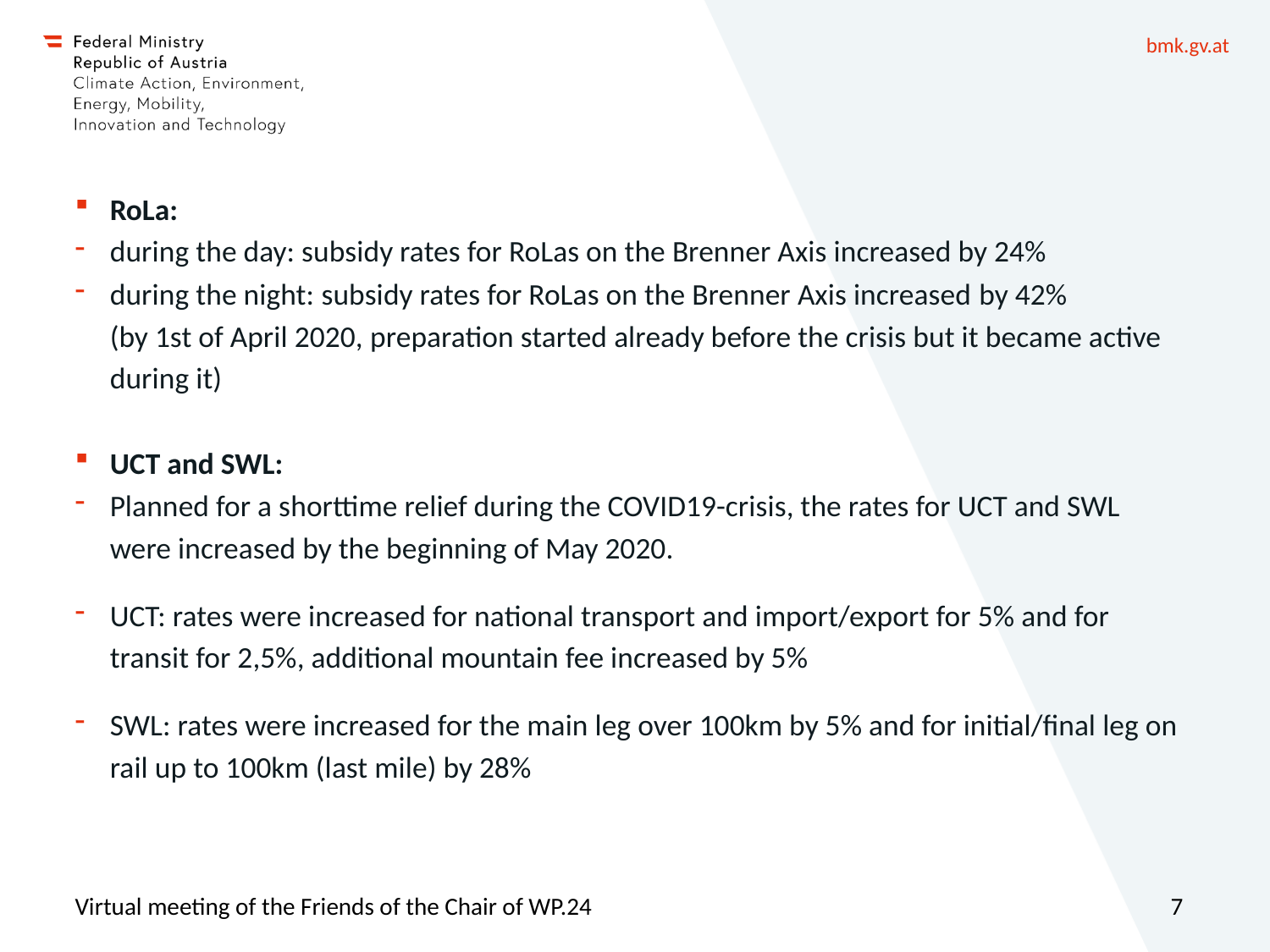

RoLa:
during the day: subsidy rates for RoLas on the Brenner Axis increased by 24%
during the night: subsidy rates for RoLas on the Brenner Axis increased by 42%
(by 1st of April 2020, preparation started already before the crisis but it became active during it)

UCT and SWL:
Planned for a shorttime relief during the COVID19-crisis, the rates for UCT and SWL were increased by the beginning of May 2020.
UCT: rates were increased for national transport and import/export for 5% and for transit for 2,5%, additional mountain fee increased by 5%
SWL: rates were increased for the main leg over 100km by 5% and for initial/final leg on rail up to 100km (last mile) by 28%

Virtual meeting of the Friends of the Chair of WP.24
7